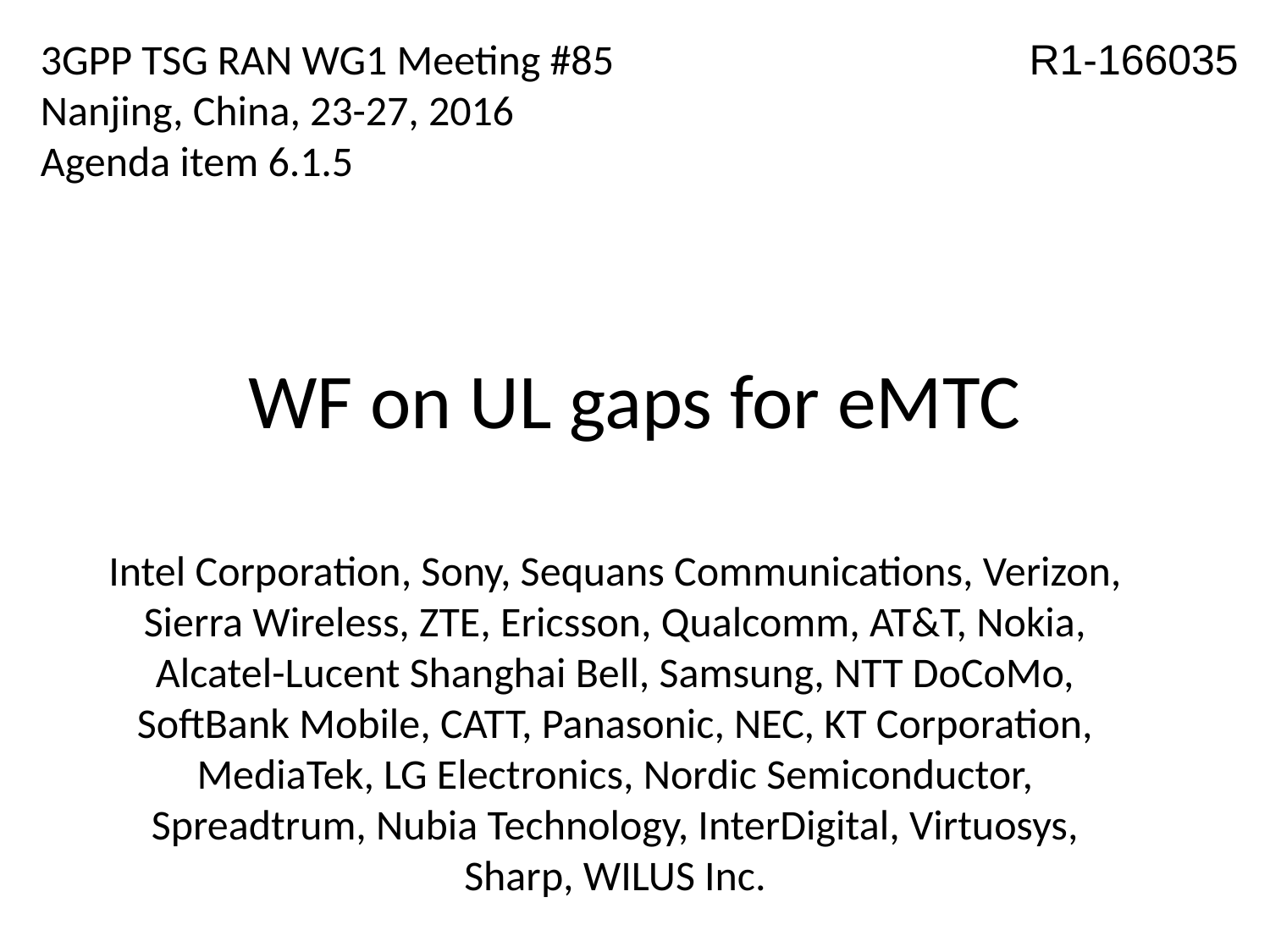

3GPP TSG RAN WG1 Meeting #85
Nanjing, China, 23-27, 2016
Agenda item 6.1.5
R1-166035
# WF on UL gaps for eMTC
Intel Corporation, Sony, Sequans Communications, Verizon, Sierra Wireless, ZTE, Ericsson, Qualcomm, AT&T, Nokia, Alcatel-Lucent Shanghai Bell, Samsung, NTT DoCoMo, SoftBank Mobile, CATT, Panasonic, NEC, KT Corporation, MediaTek, LG Electronics, Nordic Semiconductor, Spreadtrum, Nubia Technology, InterDigital, Virtuosys, Sharp, WILUS Inc.